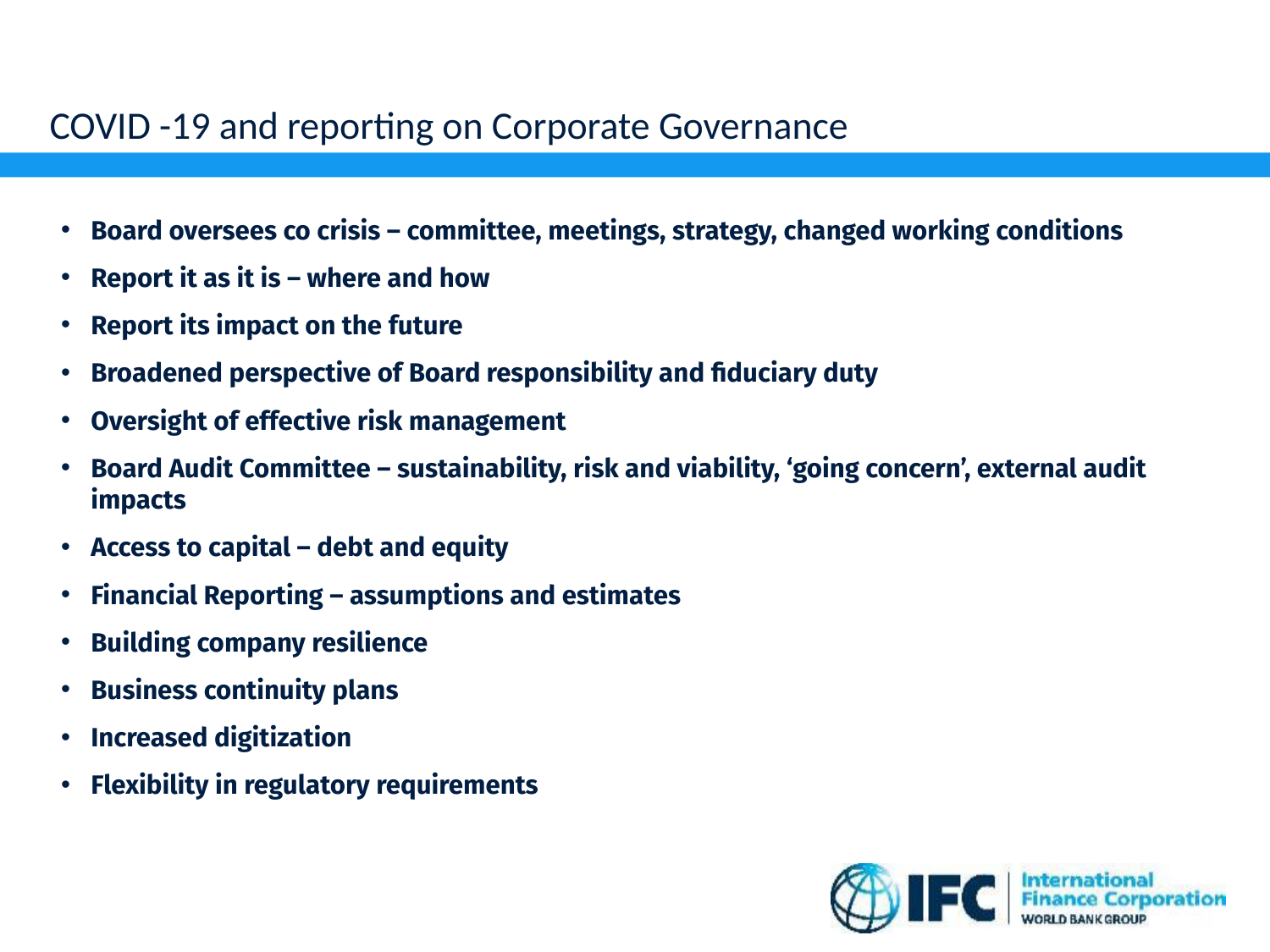

# COVID -19 and reporting on Corporate Governance
Board oversees co crisis – committee, meetings, strategy, changed working conditions
Report it as it is – where and how
Report its impact on the future
Broadened perspective of Board responsibility and fiduciary duty
Oversight of effective risk management
Board Audit Committee – sustainability, risk and viability, ‘going concern’, external audit impacts
Access to capital – debt and equity
Financial Reporting – assumptions and estimates
Building company resilience
Business continuity plans
Increased digitization
Flexibility in regulatory requirements